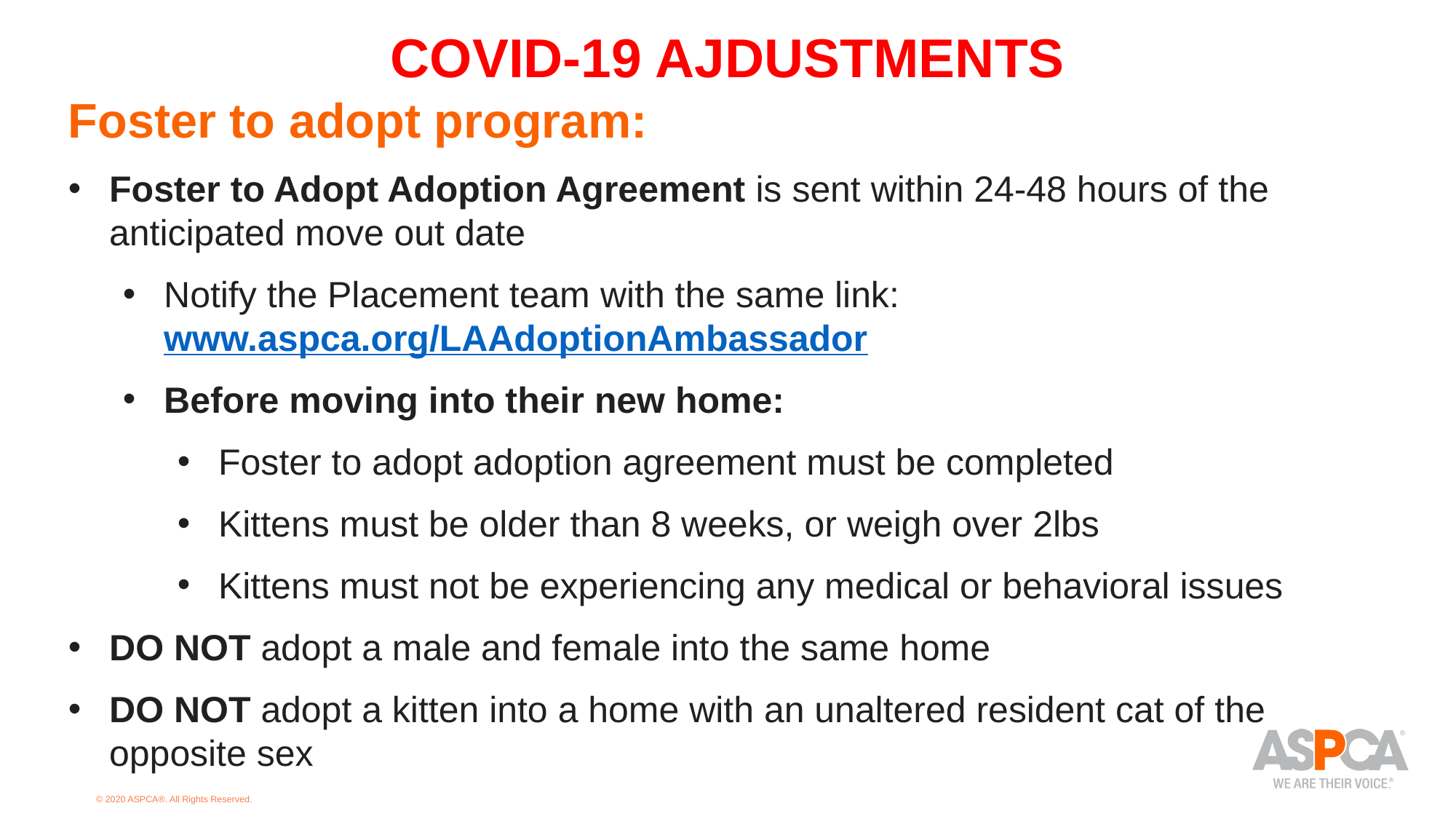

# COVID-19 AJDUSTMENTS
Foster to adopt program:
Foster to Adopt Adoption Agreement is sent within 24-48 hours of the anticipated move out date
Notify the Placement team with the same link: www.aspca.org/LAAdoptionAmbassador
Before moving into their new home:
Foster to adopt adoption agreement must be completed
Kittens must be older than 8 weeks, or weigh over 2lbs
Kittens must not be experiencing any medical or behavioral issues
DO NOT adopt a male and female into the same home
DO NOT adopt a kitten into a home with an unaltered resident cat of the opposite sex